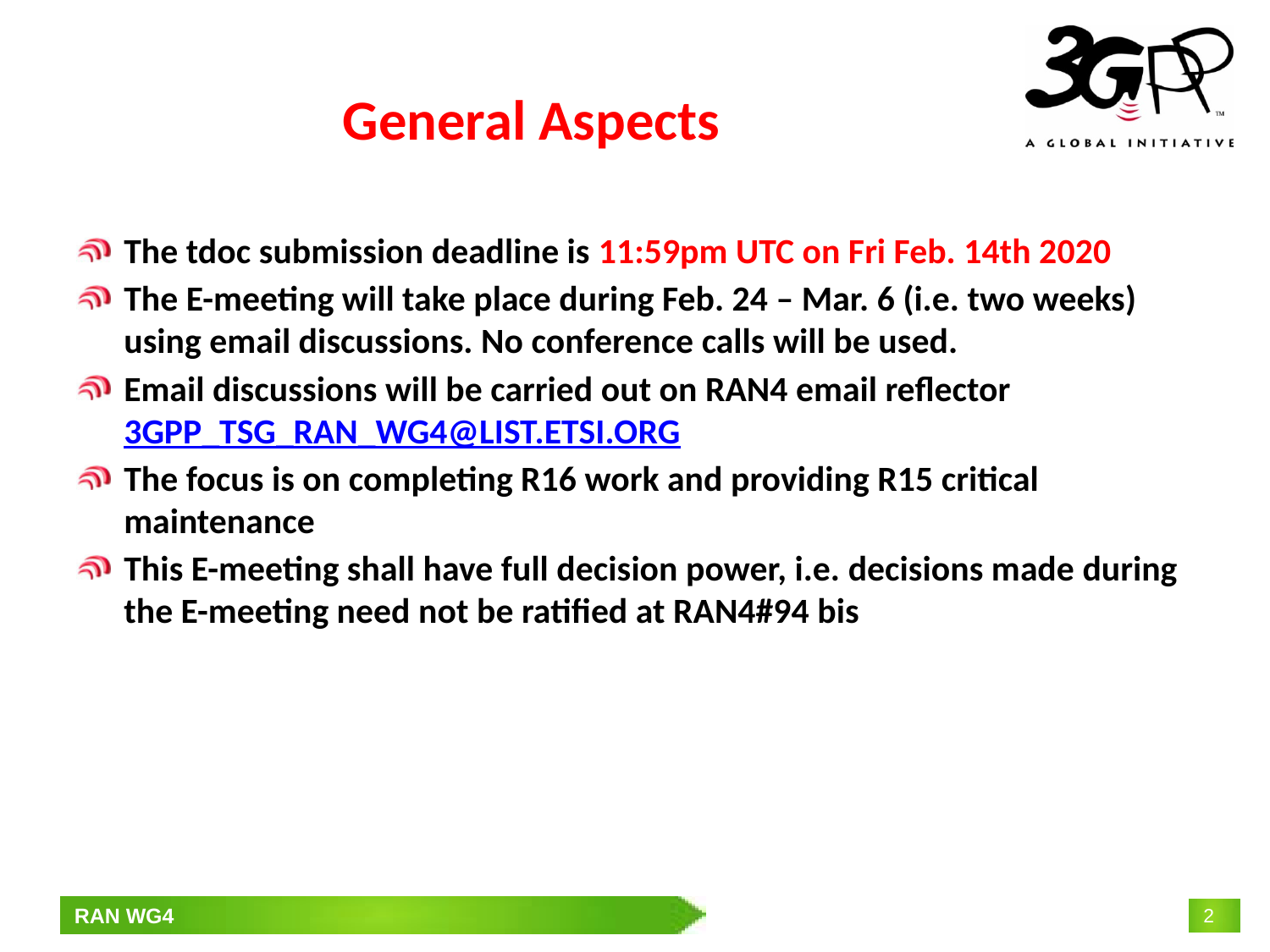

# General Aspects
The tdoc submission deadline is 11:59pm UTC on Fri Feb. 14th 2020
The E-meeting will take place during Feb. 24 – Mar. 6 (i.e. two weeks) using email discussions. No conference calls will be used.
Email discussions will be carried out on RAN4 email reflector 3GPP_TSG_RAN_WG4@LIST.ETSI.ORG
The focus is on completing R16 work and providing R15 critical maintenance
This E-meeting shall have full decision power, i.e. decisions made during the E-meeting need not be ratified at RAN4#94 bis